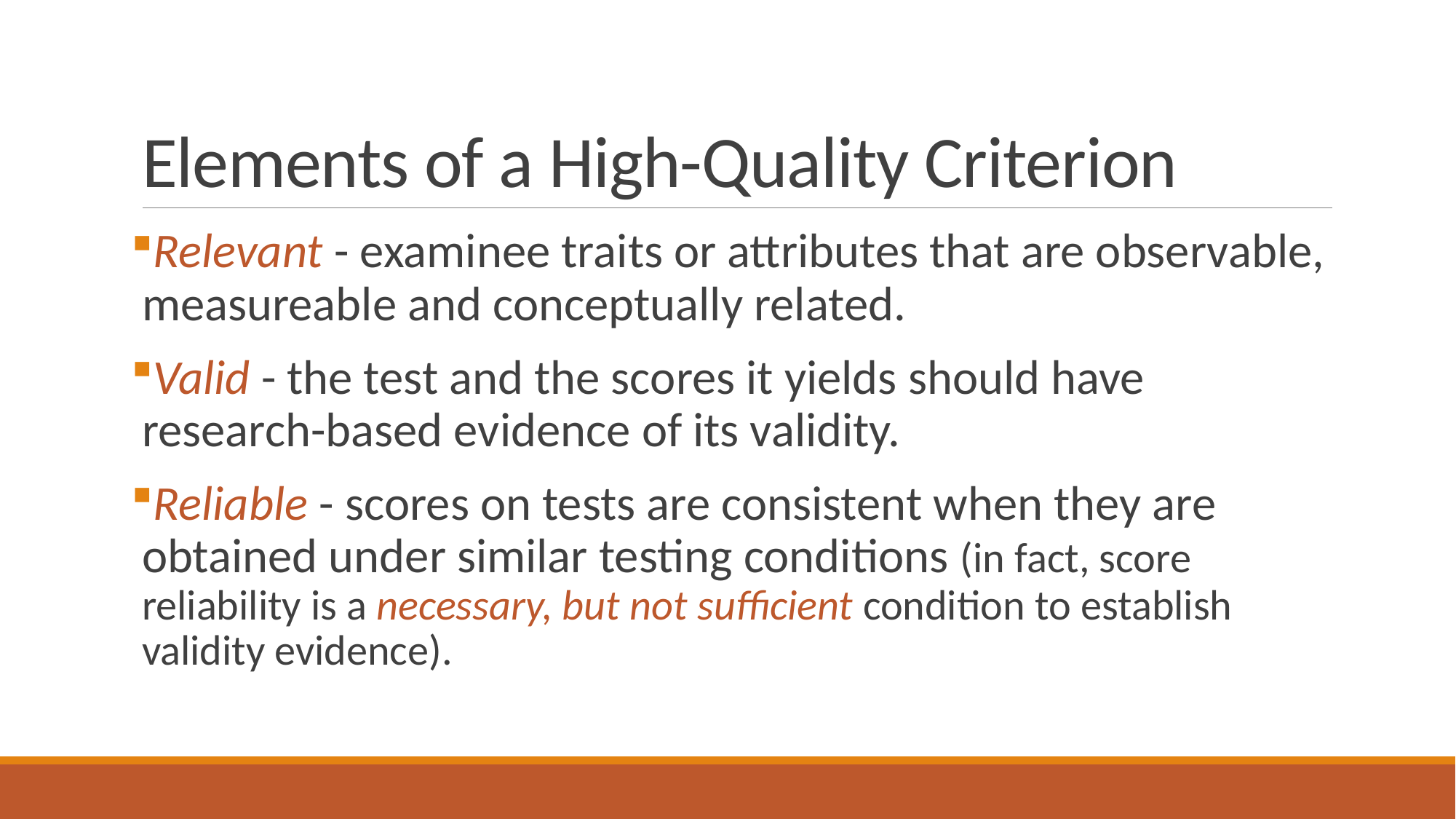

# Elements of a High-Quality Criterion
Relevant - examinee traits or attributes that are observable, measureable and conceptually related.
Valid - the test and the scores it yields should have research-based evidence of its validity.
Reliable - scores on tests are consistent when they are obtained under similar testing conditions (in fact, score reliability is a necessary, but not sufficient condition to establish validity evidence).